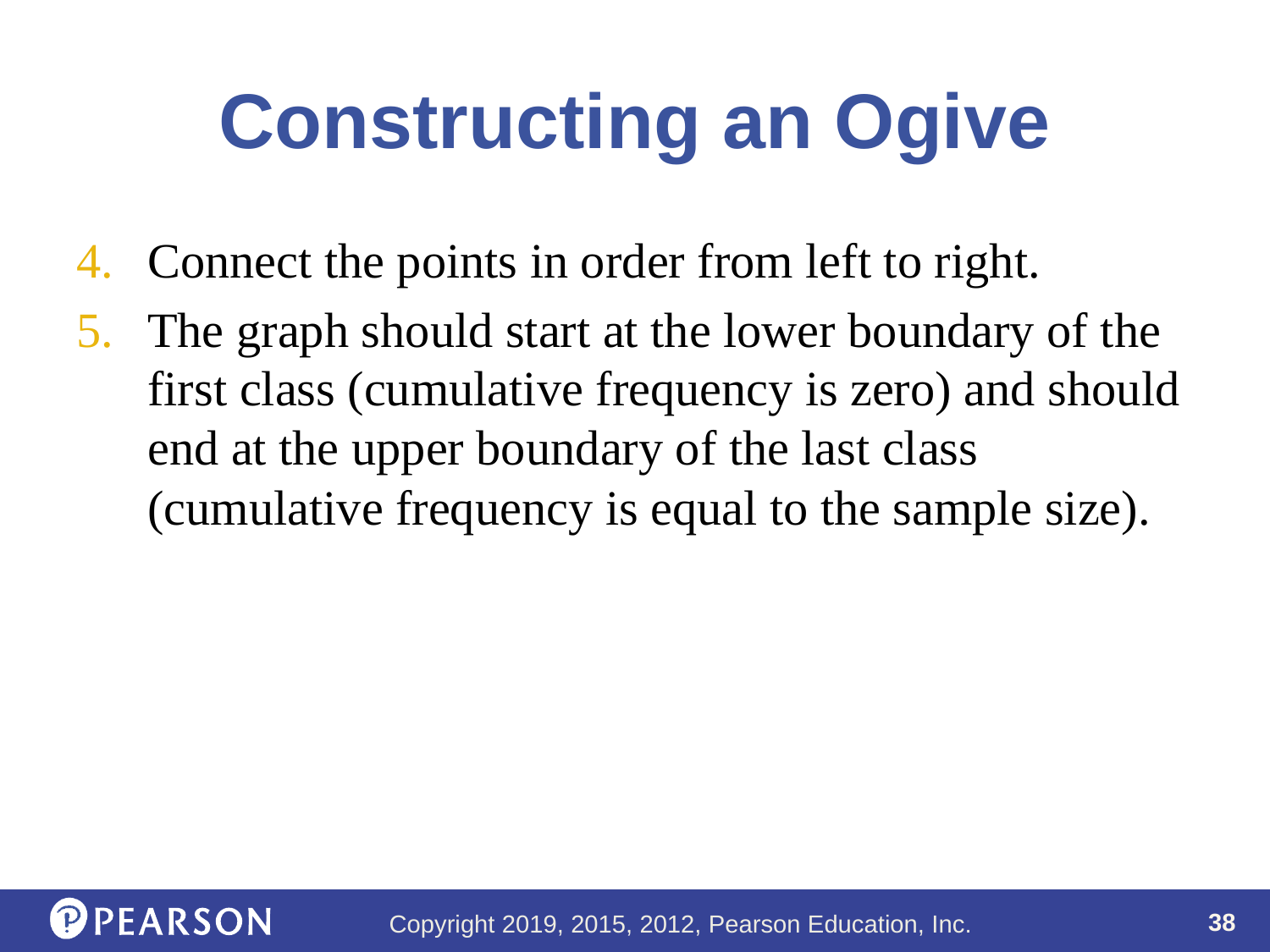

# Constructing an Ogive
Connect the points in order from left to right.
The graph should start at the lower boundary of the first class (cumulative frequency is zero) and should end at the upper boundary of the last class (cumulative frequency is equal to the sample size).